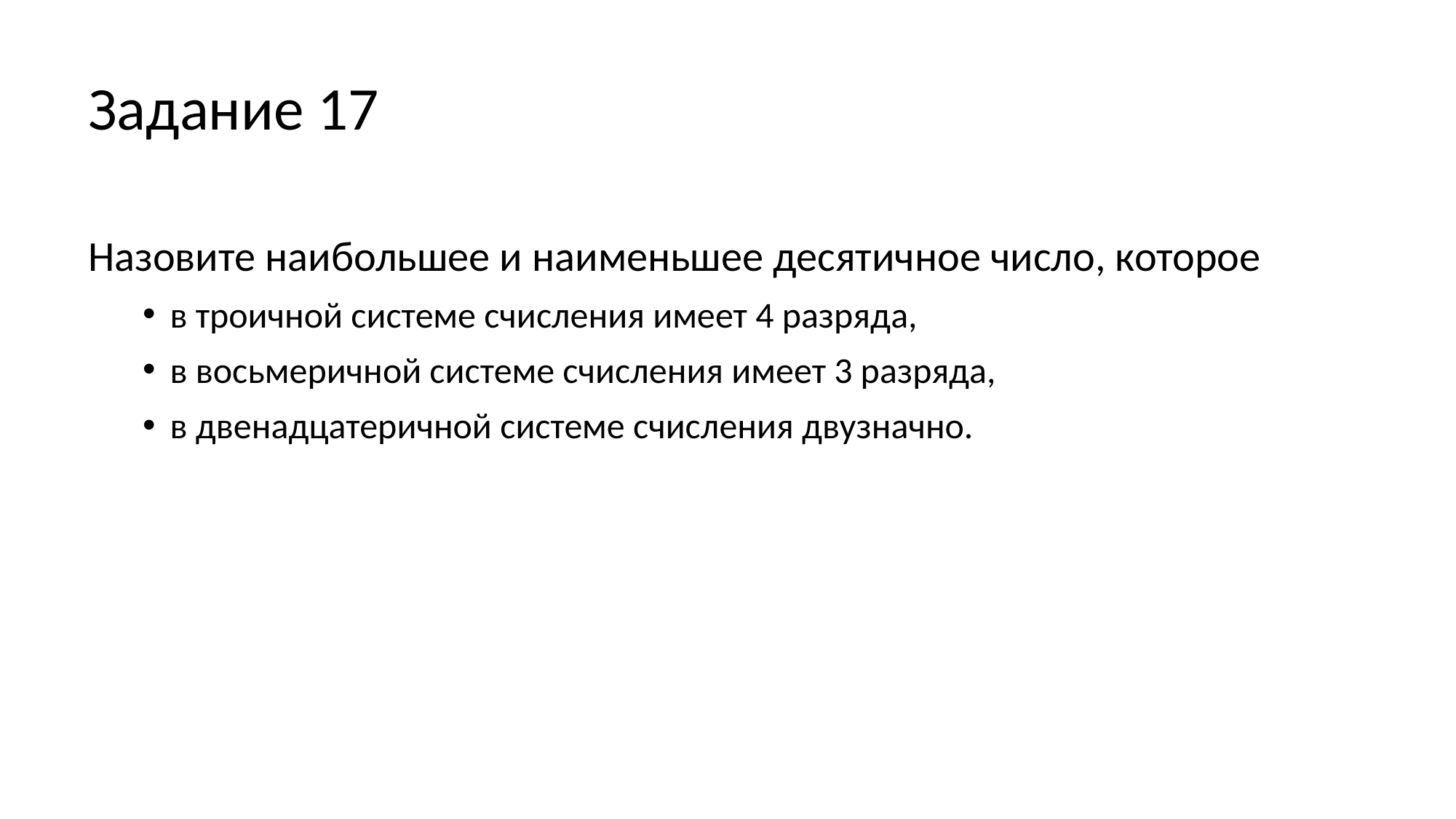

# Задание 17
Назовите наибольшее и наименьшее десятичное число, которое
в троичной системе счисления имеет 4 разряда,
в восьмеричной системе счисления имеет 3 разряда,
в двенадцатеричной системе счисления двузначно.